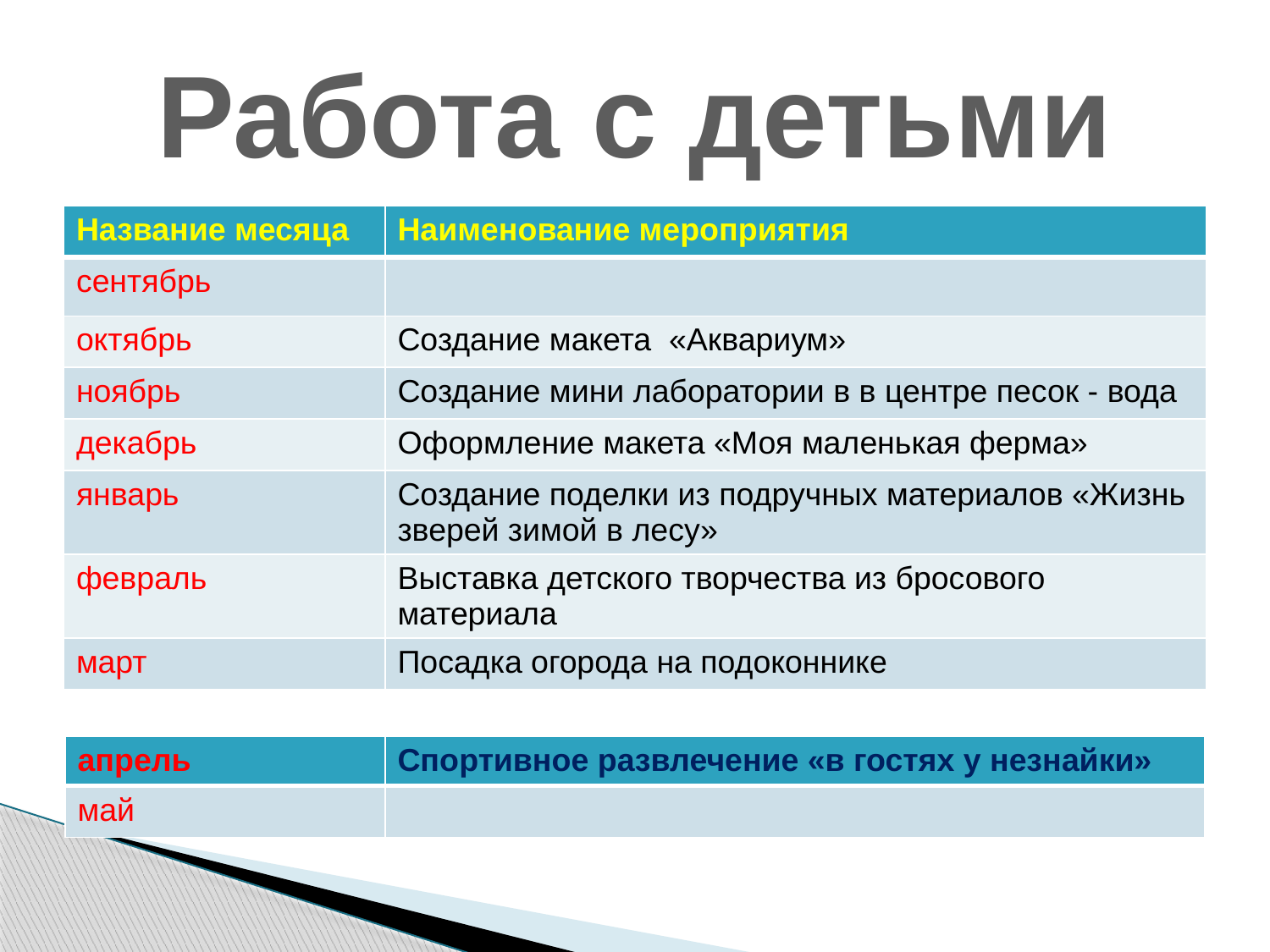

# Работа с детьми
| Название месяца | Наименование мероприятия |
| --- | --- |
| сентябрь |  |
| октябрь | Создание макета «Аквариум» |
| ноябрь | Создание мини лаборатории в в центре песок - вода |
| декабрь | Оформление макета «Моя маленькая ферма» |
| январь | Создание поделки из подручных материалов «Жизнь зверей зимой в лесу» |
| февраль | Выставка детского творчества из бросового материала |
| март | Посадка огорода на подоконнике |
| апрель | Спортивное развлечение «в гостях у незнайки» |
| --- | --- |
| май |  |